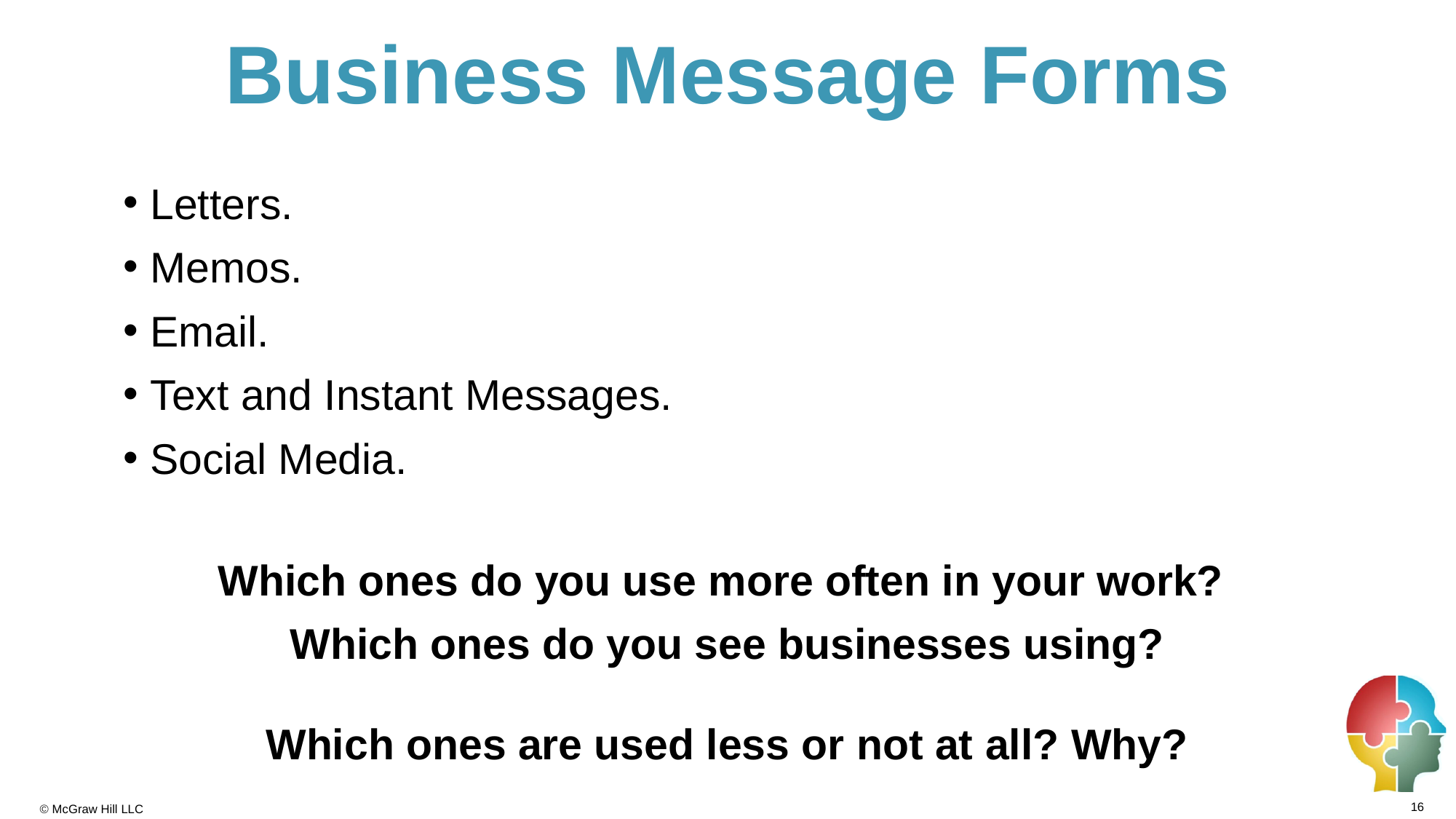

# Business Message Forms
 Letters.
 Memos.
 Email.
 Text and Instant Messages.
 Social Media.
Which ones do you use more often in your work?
Which ones do you see businesses using?
Which ones are used less or not at all? Why?
16